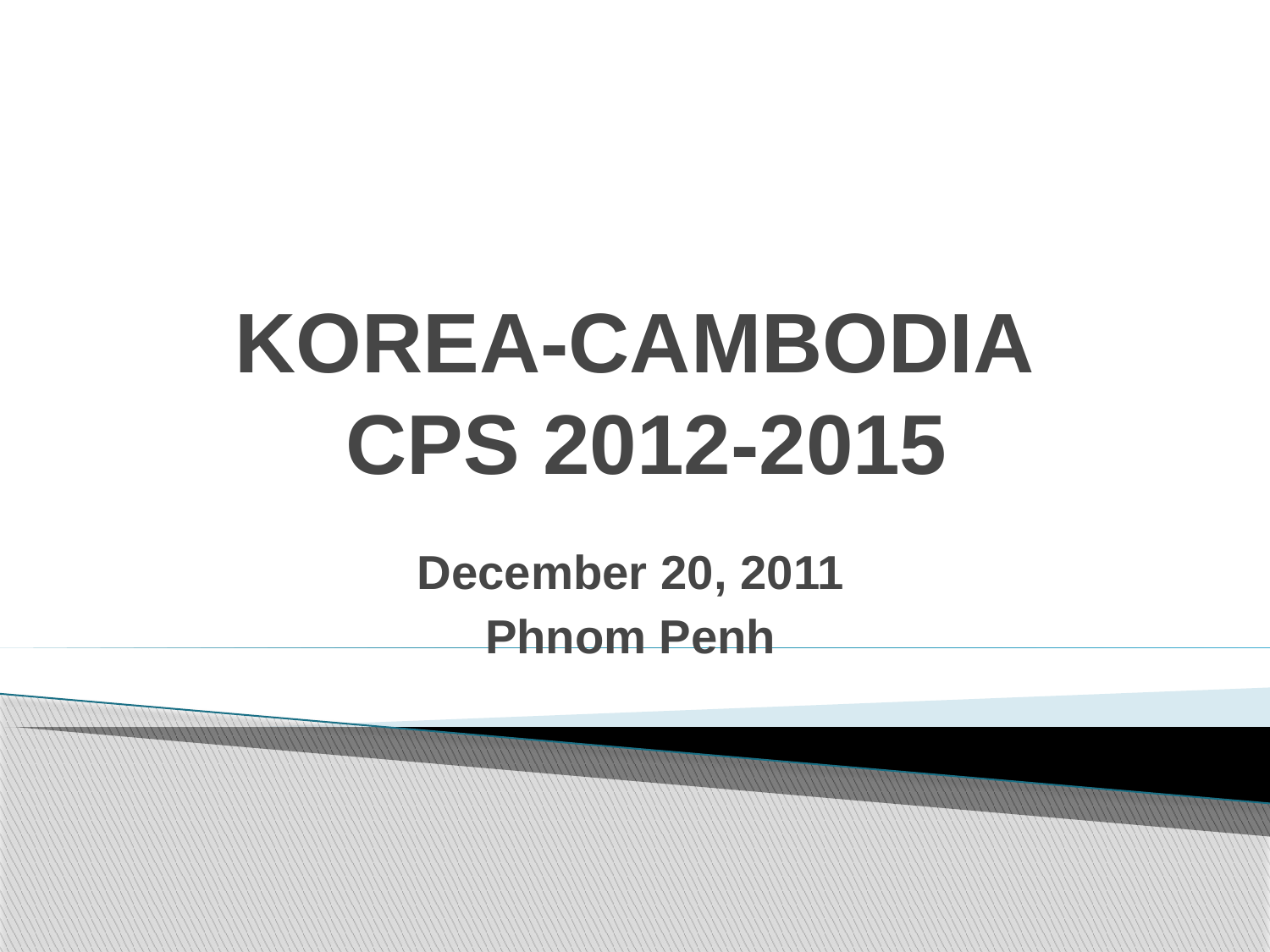

# KOREA-CAMBODIA CPS 2012-2015
December 20, 2011
Phnom Penh